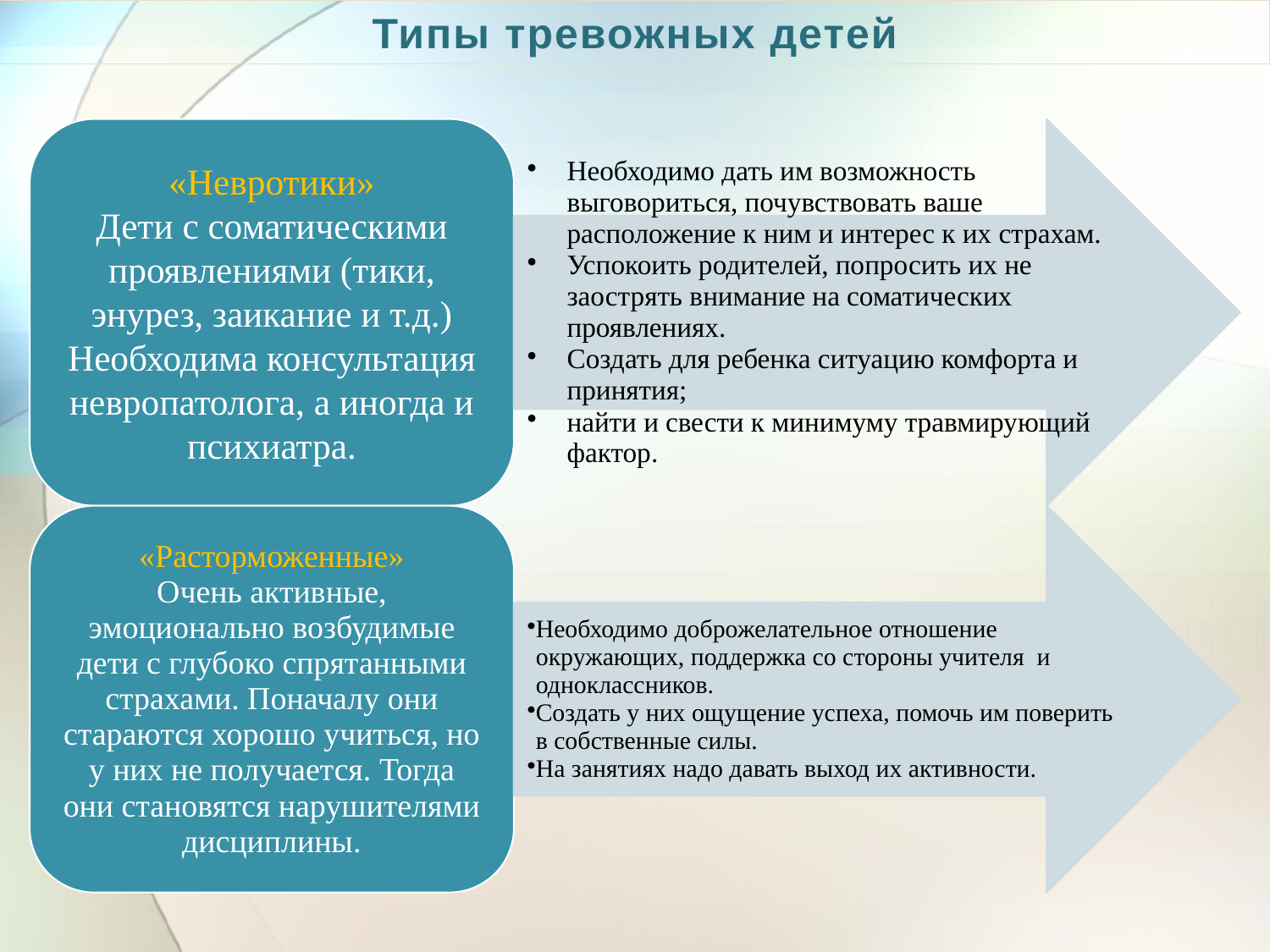

Типы тревожных детей
«Невротики»
Дети с соматическими проявлениями (тики, энурез, заикание и т.д.)
Необходима консультация невропатолога, а иногда и психиатра.
Необходимо дать им возможность выговориться, почувствовать ваше расположение к ним и интерес к их страхам.
«Расторможенные»
Очень активные, эмоционально возбудимые дети с глубоко спрятанными страхами. Поначалу они стараются хорошо учиться, но у них не получается. Тогда они становятся нарушителями дисциплины.
Необходимо доброжелательное отношение окружающих, поддержка со стороны учителя  и одноклассников.
Успокоить родителей, попросить их не заострять внимание на соматических проявлениях.
Создать для ребенка ситуацию комфорта и принятия;
Создать у них ощущение успеха, помочь им поверить в собственные силы.
На занятиях надо давать выход их активности.
найти и свести к минимуму травмирующий фактор.